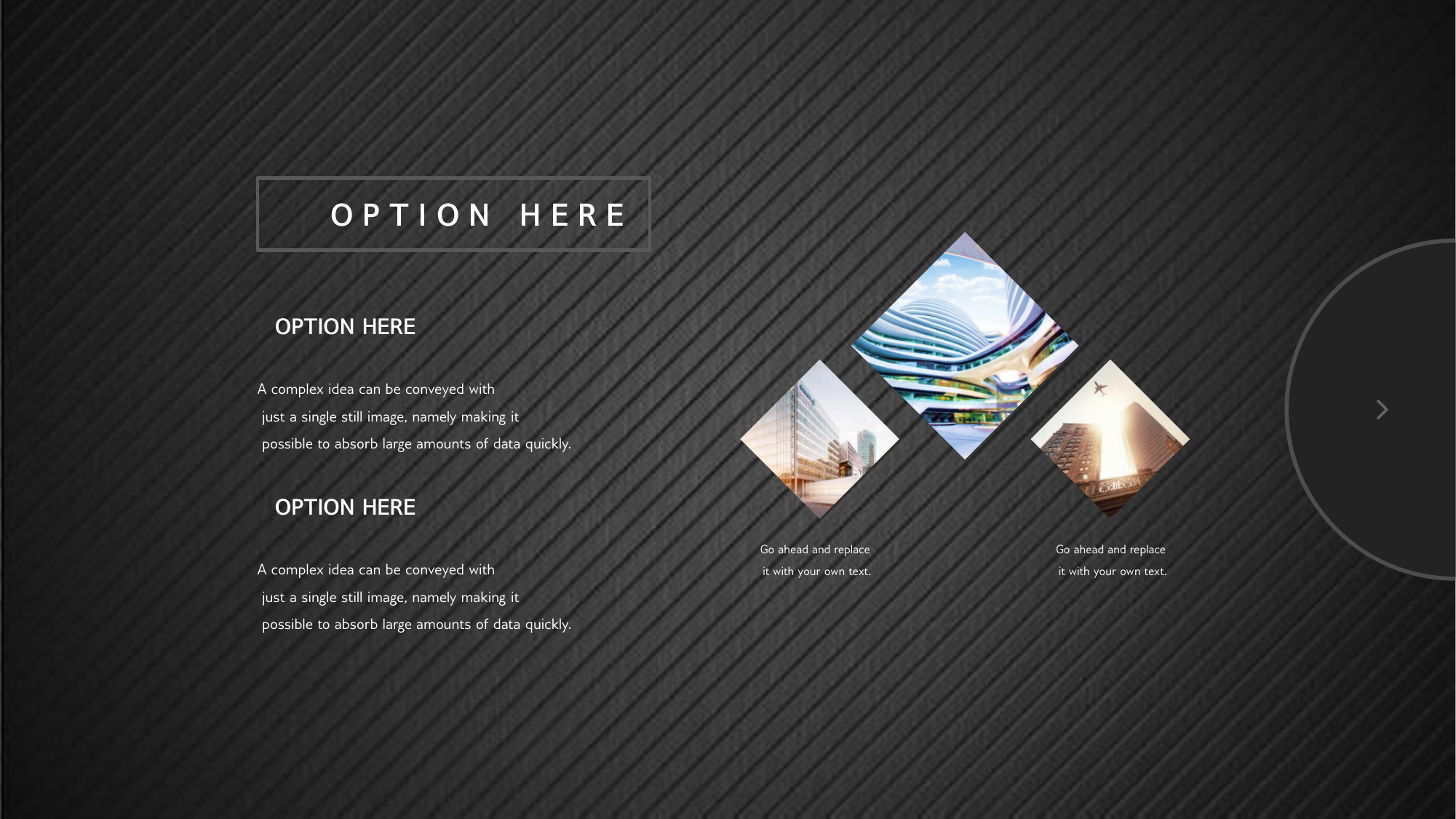

OPTION HERE

OPTION HERE

A complex idea can be conveyed with
 just a single still image, namely making it
 possible to absorb large amounts of data quickly.

OPTION HERE

A complex idea can be conveyed with
 just a single still image, namely making it
 possible to absorb large amounts of data quickly.
Go ahead and replace
it with your own text.
Go ahead and replace
it with your own text.